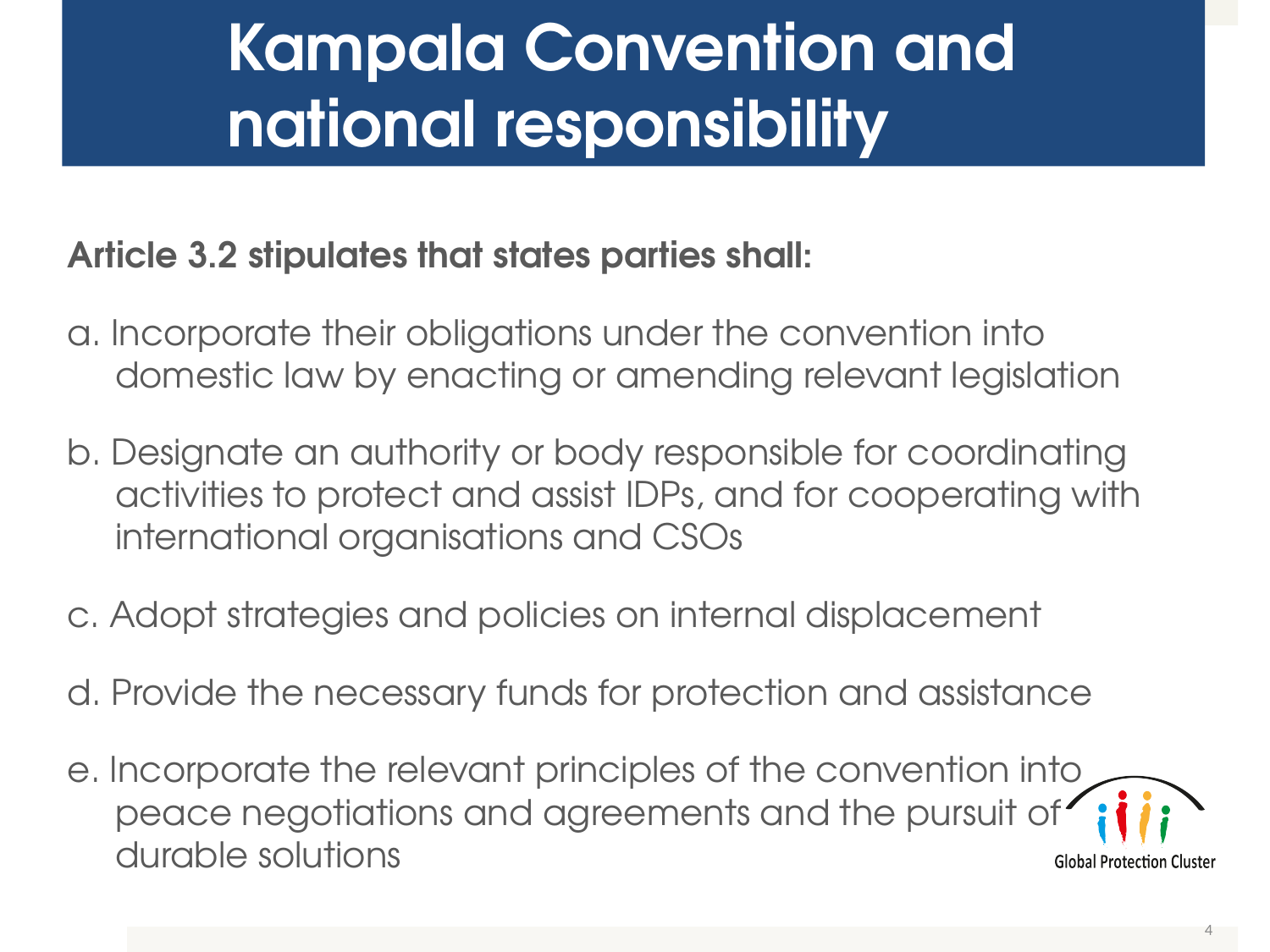

# Kampala Convention and national responsibility
Article 3.2 stipulates that states parties shall:
a. Incorporate their obligations under the convention into domestic law by enacting or amending relevant legislation
b. Designate an authority or body responsible for coordinating activities to protect and assist IDPs, and for cooperating with international organisations and CSOs
c. Adopt strategies and policies on internal displacement
d. Provide the necessary funds for protection and assistance
e. Incorporate the relevant principles of the convention into peace negotiations and agreements and the pursuit of durable solutions